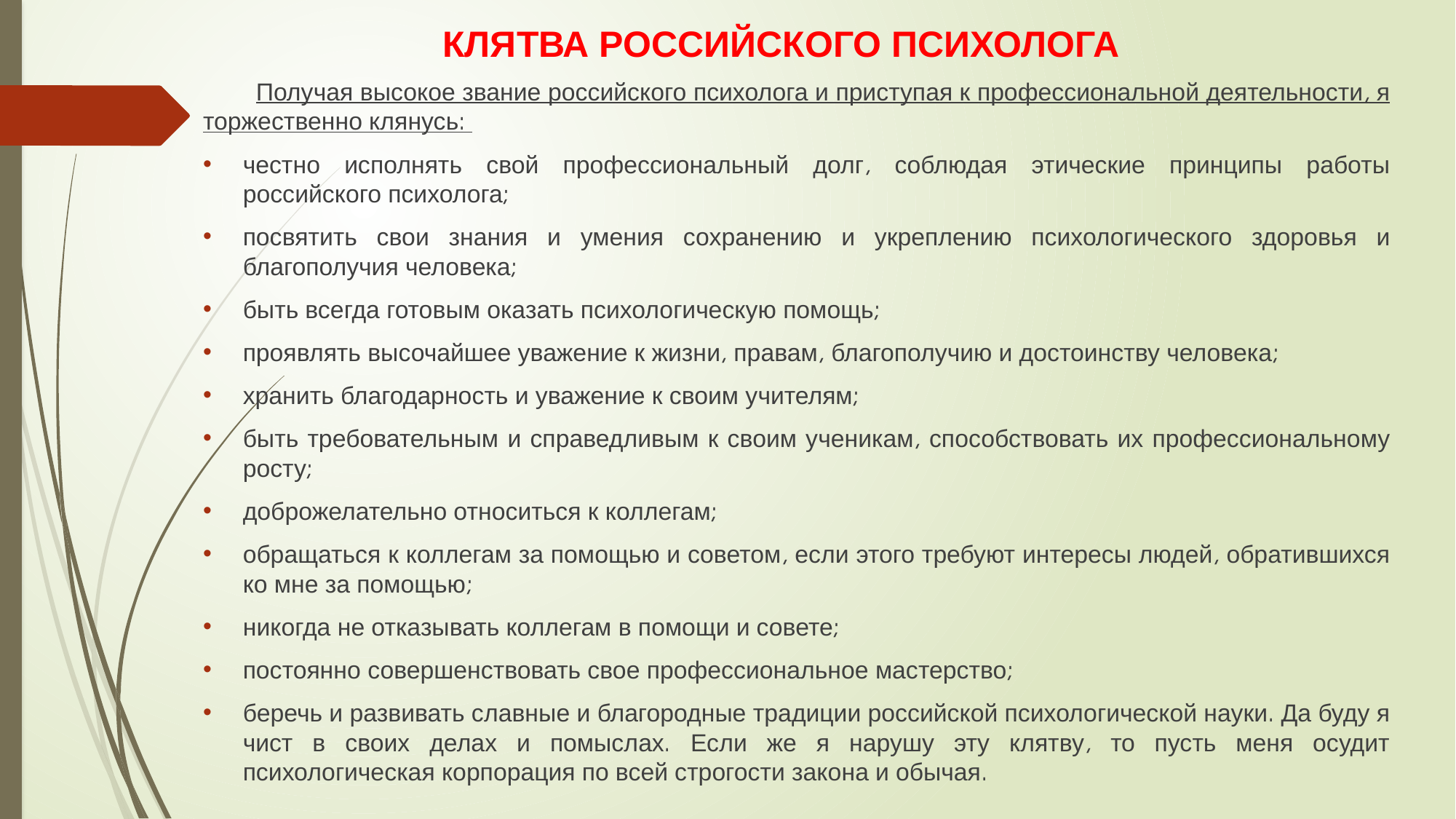

# КЛЯТВА РОССИЙСКОГО ПСИХОЛОГА
Получая высокое звание российского психолога и приступая к профессиональной деятельности, я торжественно клянусь:
честно исполнять свой профессиональный долг, соблюдая этические принципы работы российского психолога;
посвятить свои знания и умения сохранению и укреплению психологического здоровья и благополучия человека;
быть всегда готовым оказать психологическую помощь;
проявлять высочайшее уважение к жизни, правам, благополучию и достоинству человека;
хранить благодарность и уважение к своим учителям;
быть требовательным и справедливым к своим ученикам, способствовать их профессиональному росту;
доброжелательно относиться к коллегам;
обращаться к коллегам за помощью и советом, если этого требуют интересы людей, обратившихся ко мне за помощью;
никогда не отказывать коллегам в помощи и совете;
постоянно совершенствовать свое профессиональное мастерство;
беречь и развивать славные и благородные традиции российской психологической науки. Да буду я чист в своих делах и помыслах. Если же я нарушу эту клятву, то пусть меня осудит психологическая корпорация по всей строгости закона и обычая.